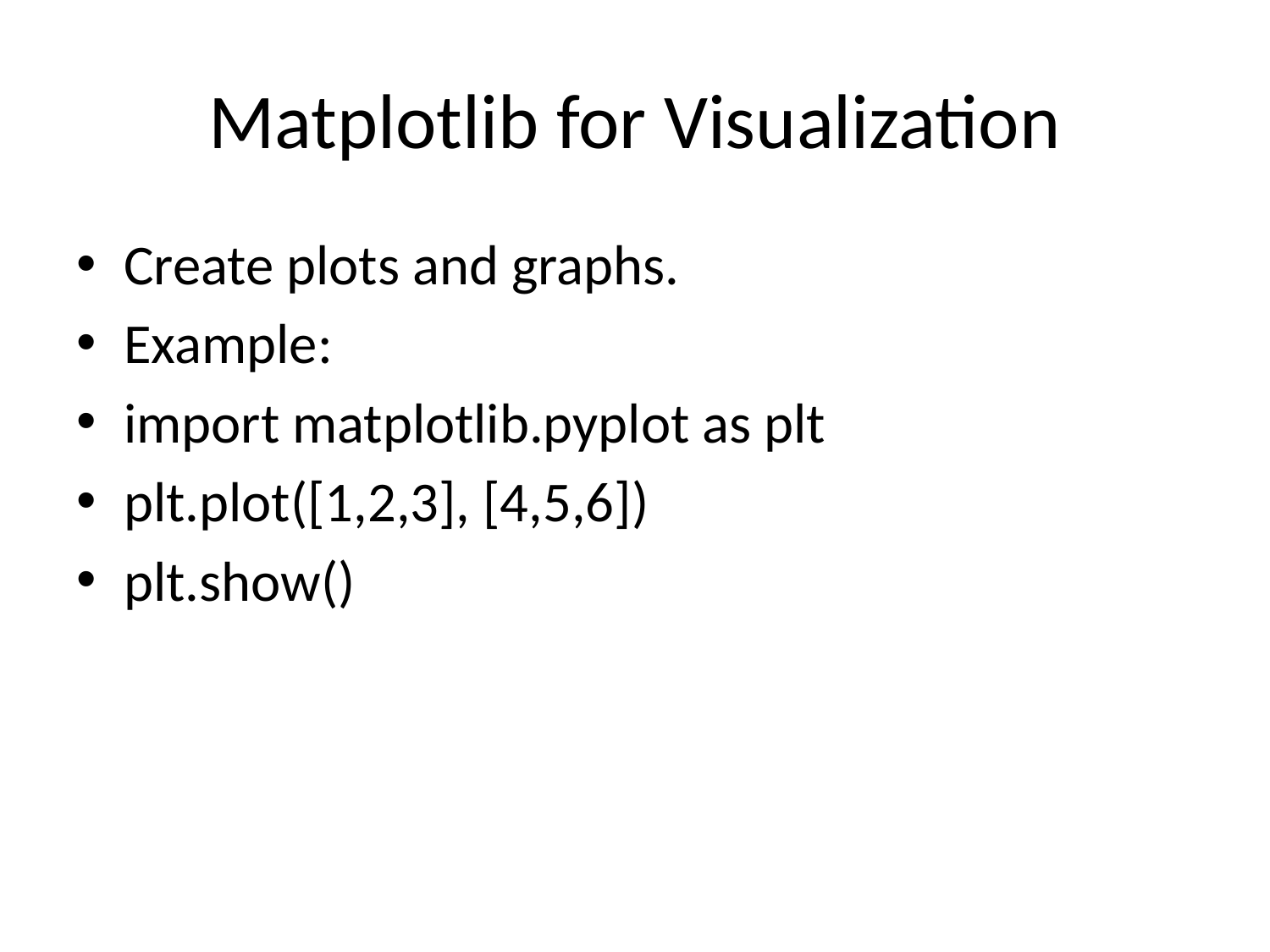

# Matplotlib for Visualization
Create plots and graphs.
Example:
import matplotlib.pyplot as plt
plt.plot([1,2,3], [4,5,6])
plt.show()